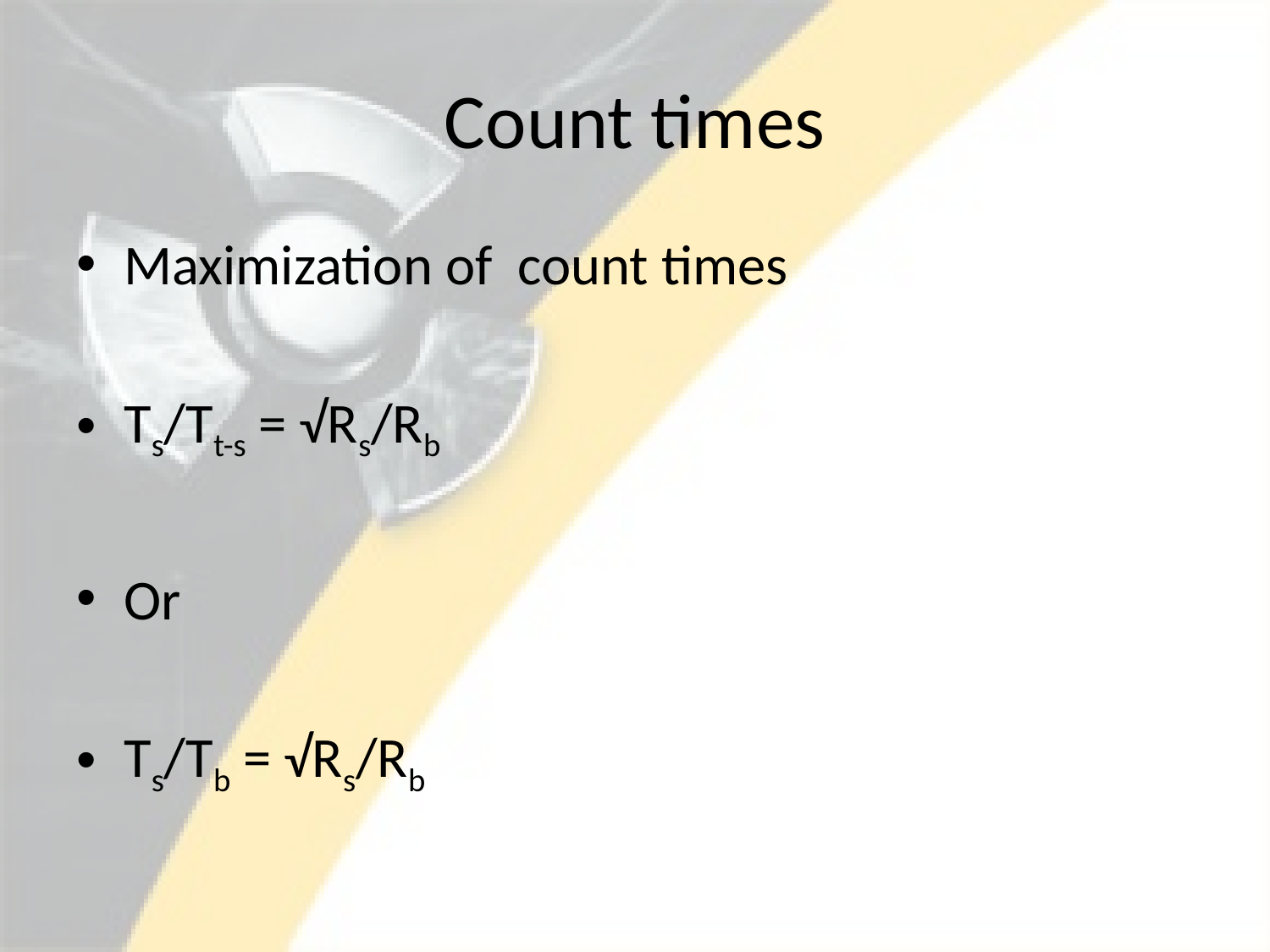

# Count times
Maximization of  count times

Ts/Tt-s = √Rs/Rb

Or

Ts/Tb = √Rs/Rb